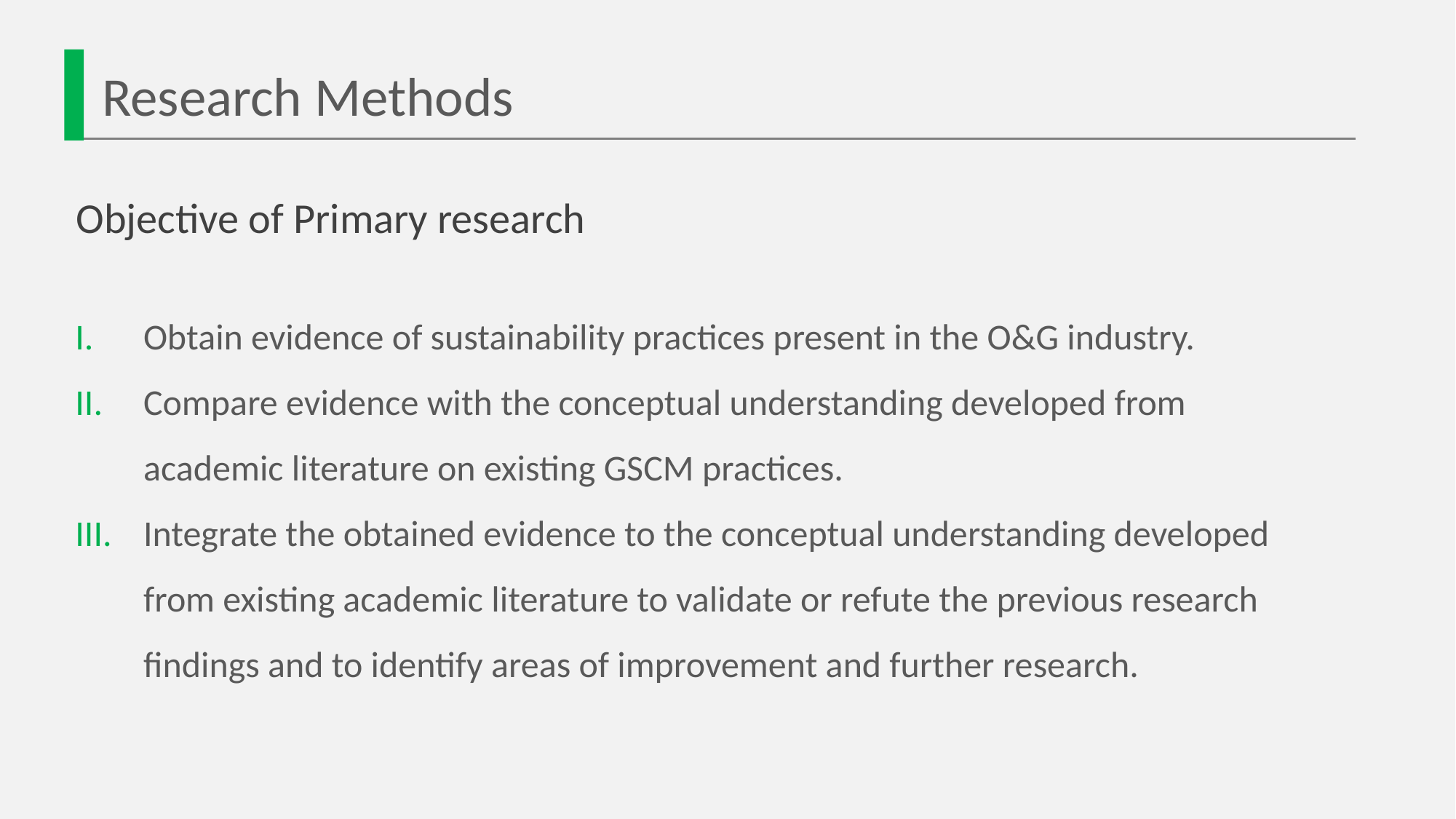

Research Methods

Objective of Primary research
Obtain evidence of sustainability practices present in the O&G industry.
Compare evidence with the conceptual understanding developed from academic literature on existing GSCM practices.
Integrate the obtained evidence to the conceptual understanding developed from existing academic literature to validate or refute the previous research findings and to identify areas of improvement and further research.